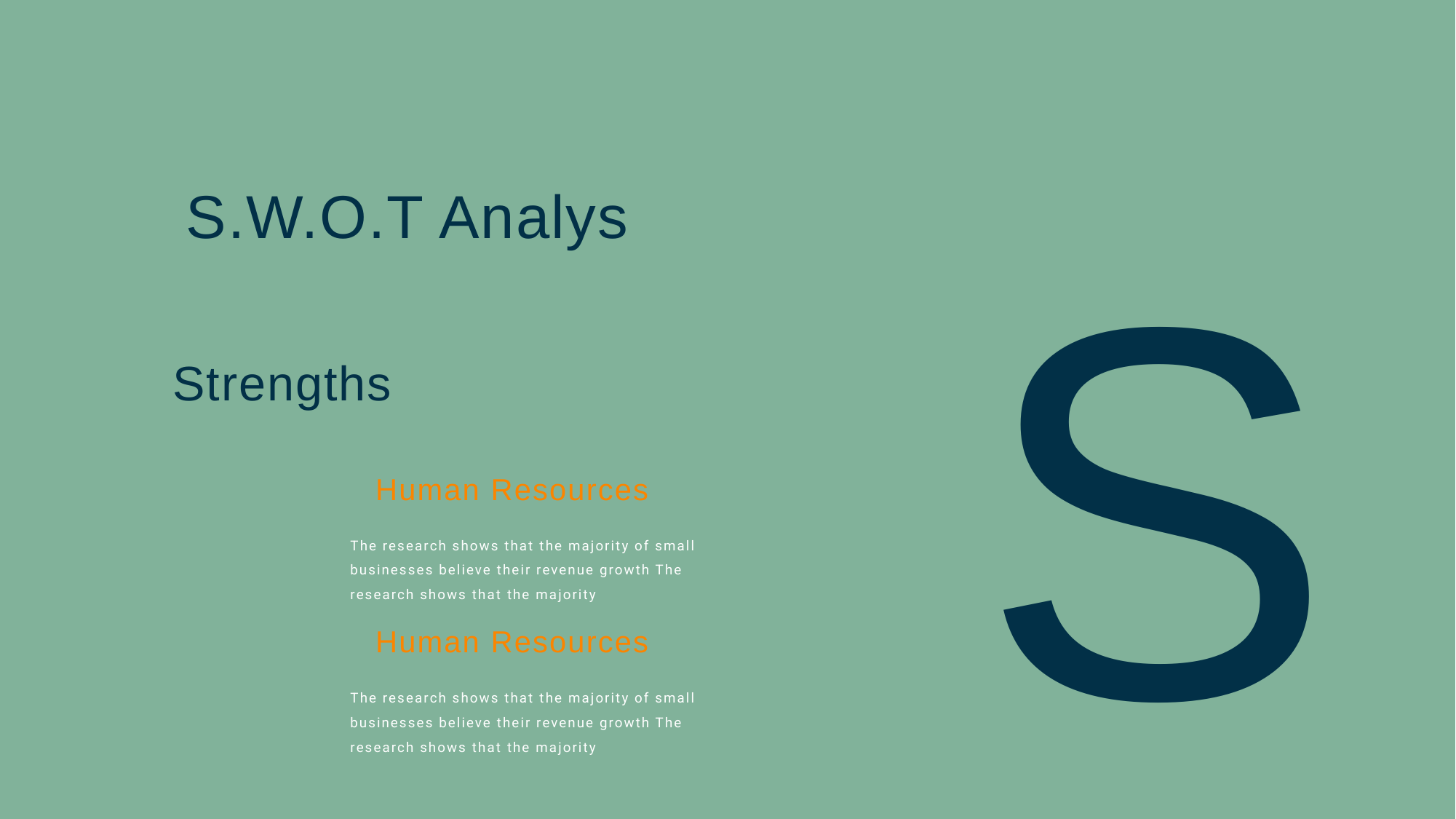

S
S.W.O.T Analys
Strengths
Human Resources
The research shows that the majority of small businesses believe their revenue growth The research shows that the majority
Human Resources
The research shows that the majority of small businesses believe their revenue growth The research shows that the majority